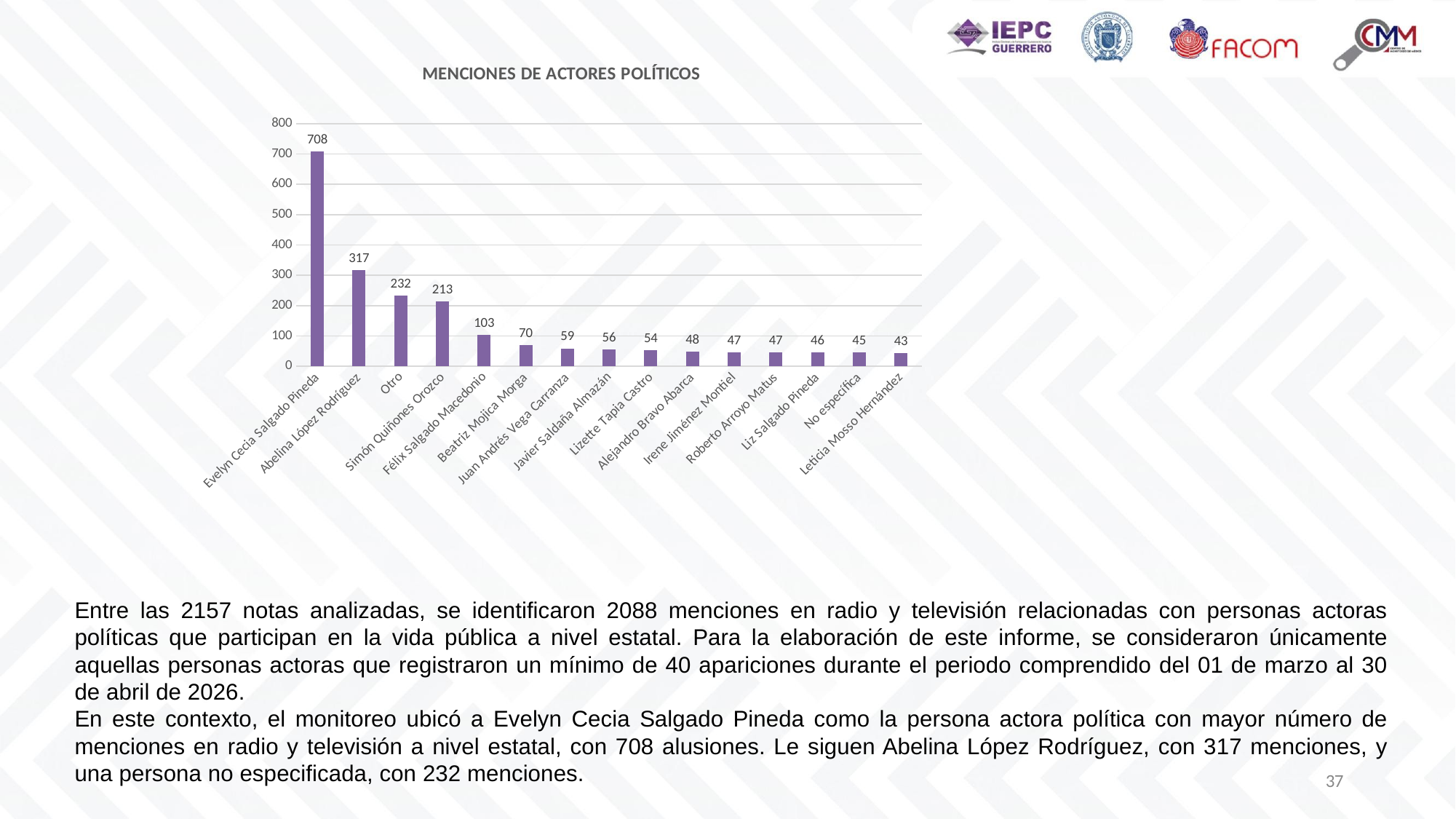

### Chart: MENCIONES DE ACTORES POLÍTICOS

| Category | MENCIONES |
|---|---|
| Evelyn Cecia Salgado Pineda | 708.0 |
| Abelina López Rodríguez | 317.0 |
| Otro | 232.0 |
| Simón Quiñones Orozco | 213.0 |
| Félix Salgado Macedonio | 103.0 |
| Beatriz Mojica Morga | 70.0 |
| Juan Andrés Vega Carranza | 59.0 |
| Javier Saldaña Almazán | 56.0 |
| Lizette Tapia Castro | 54.0 |
| Alejandro Bravo Abarca | 48.0 |
| Irene Jiménez Montiel | 47.0 |
| Roberto Arroyo Matus | 47.0 |
| Liz Salgado Pineda | 46.0 |
| No específica | 45.0 |
| Leticia Mosso Hernández | 43.0 |
Entre las 2157 notas analizadas, se identificaron 2088 menciones en radio y televisión relacionadas con personas actoras políticas que participan en la vida pública a nivel estatal. Para la elaboración de este informe, se consideraron únicamente aquellas personas actoras que registraron un mínimo de 40 apariciones durante el periodo comprendido del 01 de marzo al 30 de abril de 2026.
En este contexto, el monitoreo ubicó a Evelyn Cecia Salgado Pineda como la persona actora política con mayor número de menciones en radio y televisión a nivel estatal, con 708 alusiones. Le siguen Abelina López Rodríguez, con 317 menciones, y una persona no especificada, con 232 menciones.
37